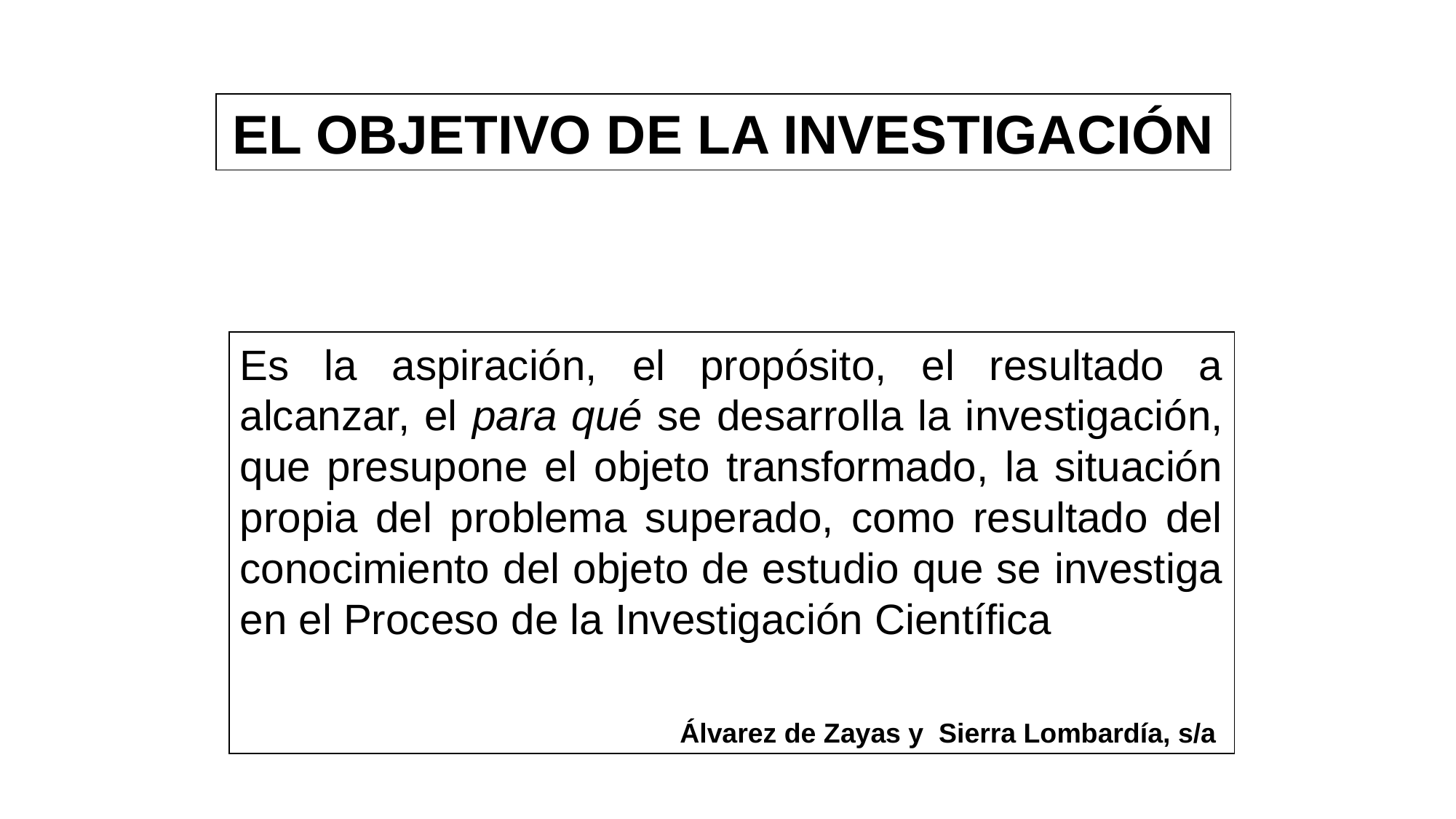

EL OBJETIVO DE LA INVESTIGACIÓN
Es la aspiración, el propósito, el resultado a alcanzar, el para qué se desarrolla la investigación, que presupone el objeto transformado, la situación propia del problema superado, como resultado del conocimiento del objeto de estudio que se investiga en el Proceso de la Investigación Científica

Álvarez de Zayas y  Sierra Lombardía, s/a